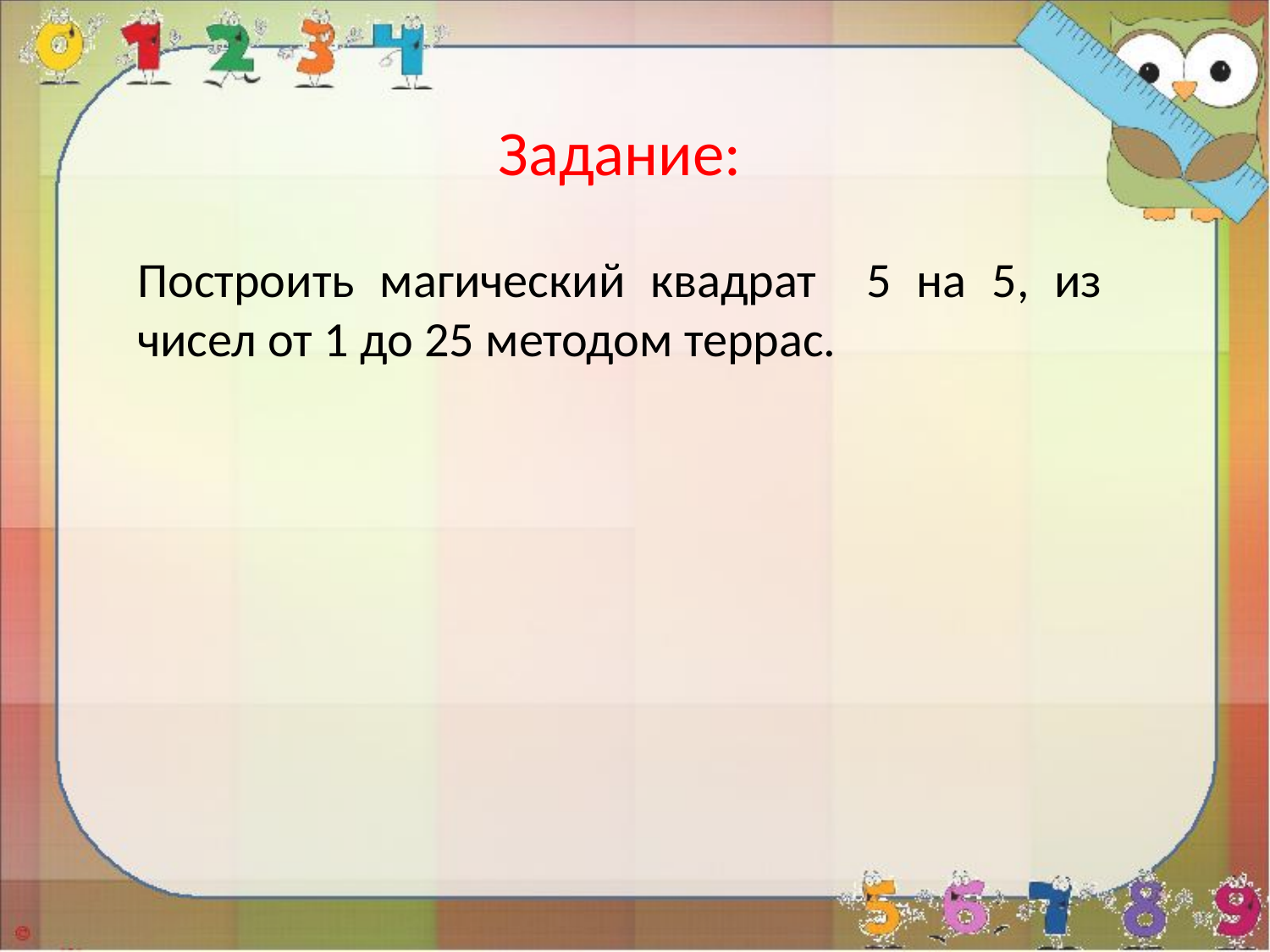

Задание:

Построить магический квадрат  5 на 5, из чисел от 1 до 25 методом террас.